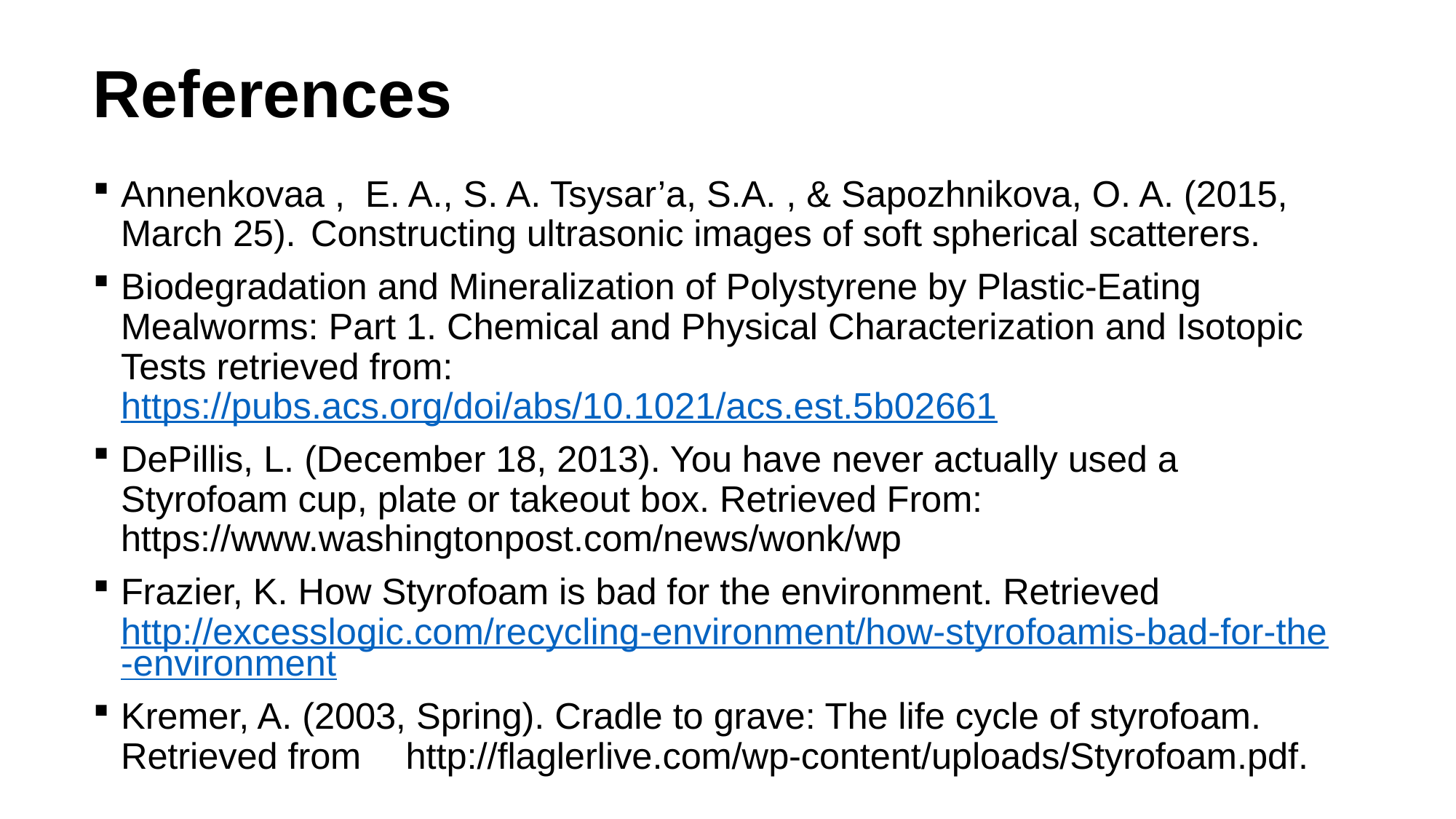

# References

Annenkovaa ,  E. A., S. A. Tsysar’a, S.A. , & Sapozhnikova, O. A. (2015, March 25). 	Constructing ultrasonic images of soft spherical scatterers.
Biodegradation and Mineralization of Polystyrene by Plastic-Eating Mealworms: Part 1. Chemical and Physical Characterization and Isotopic Tests retrieved from:  https://pubs.acs.org/doi/abs/10.1021/acs.est.5b02661
DePillis, L. (December 18, 2013). You have never actually used a Styrofoam cup, plate or takeout box. Retrieved From: https://www.washingtonpost.com/news/wonk/wp
Frazier, K. How Styrofoam is bad for the environment. Retrieved   http://excesslogic.com/recycling-environment/how-styrofoamis-bad-for-the-environment
Kremer, A. (2003, Spring). Cradle to grave: The life cycle of styrofoam. Retrieved from 	http://flaglerlive.com/wp-content/uploads/Styrofoam.pdf.